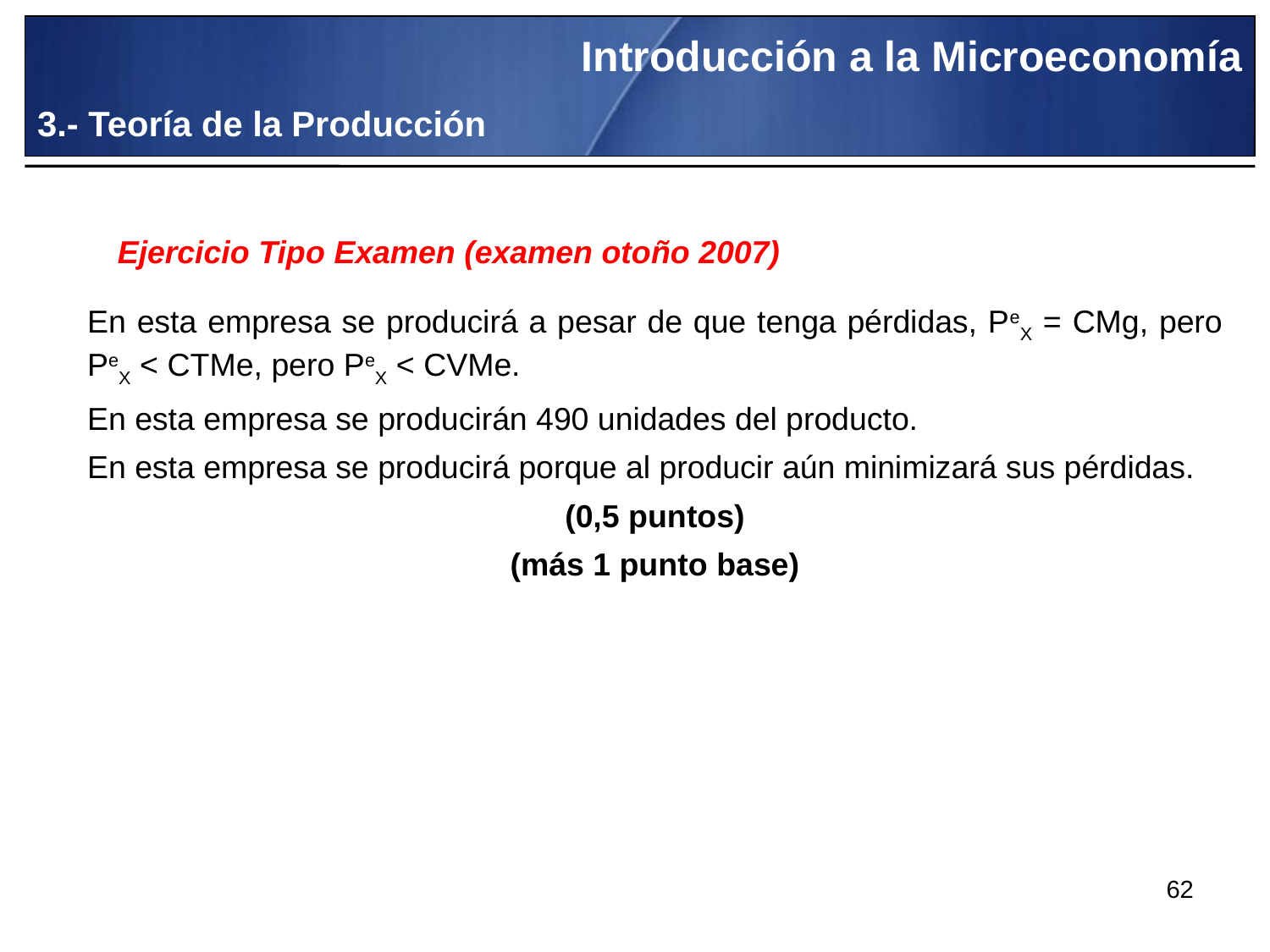

Introducción a la Microeconomía
3.- Teoría de la Producción

Ejercicio Tipo Examen (examen otoño 2007)
En esta empresa se producirá a pesar de que tenga pérdidas, PeX = CMg, pero PeX < CTMe, pero PeX < CVMe.
En esta empresa se producirán 490 unidades del producto.
En esta empresa se producirá porque al producir aún minimizará sus pérdidas.
(0,5 puntos)
(más 1 punto base)

62